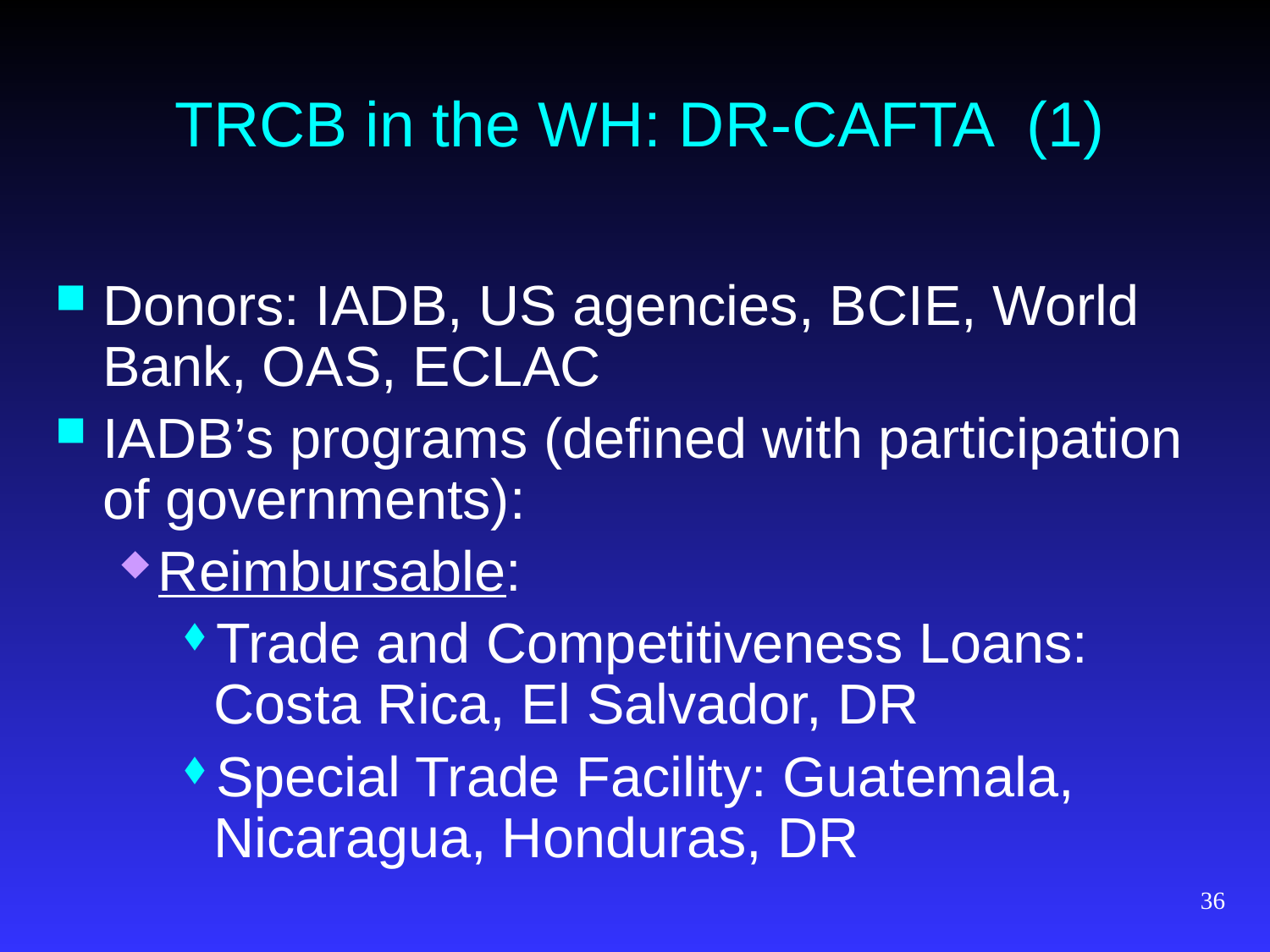

# TRCB in the WH: DR-CAFTA  (1)
Donors: IADB, US agencies, BCIE, World Bank, OAS, ECLAC
IADB’s programs (defined with participation of governments):
Reimbursable:
Trade and Competitiveness Loans: Costa Rica, El Salvador, DR
Special Trade Facility: Guatemala, Nicaragua, Honduras, DR
36